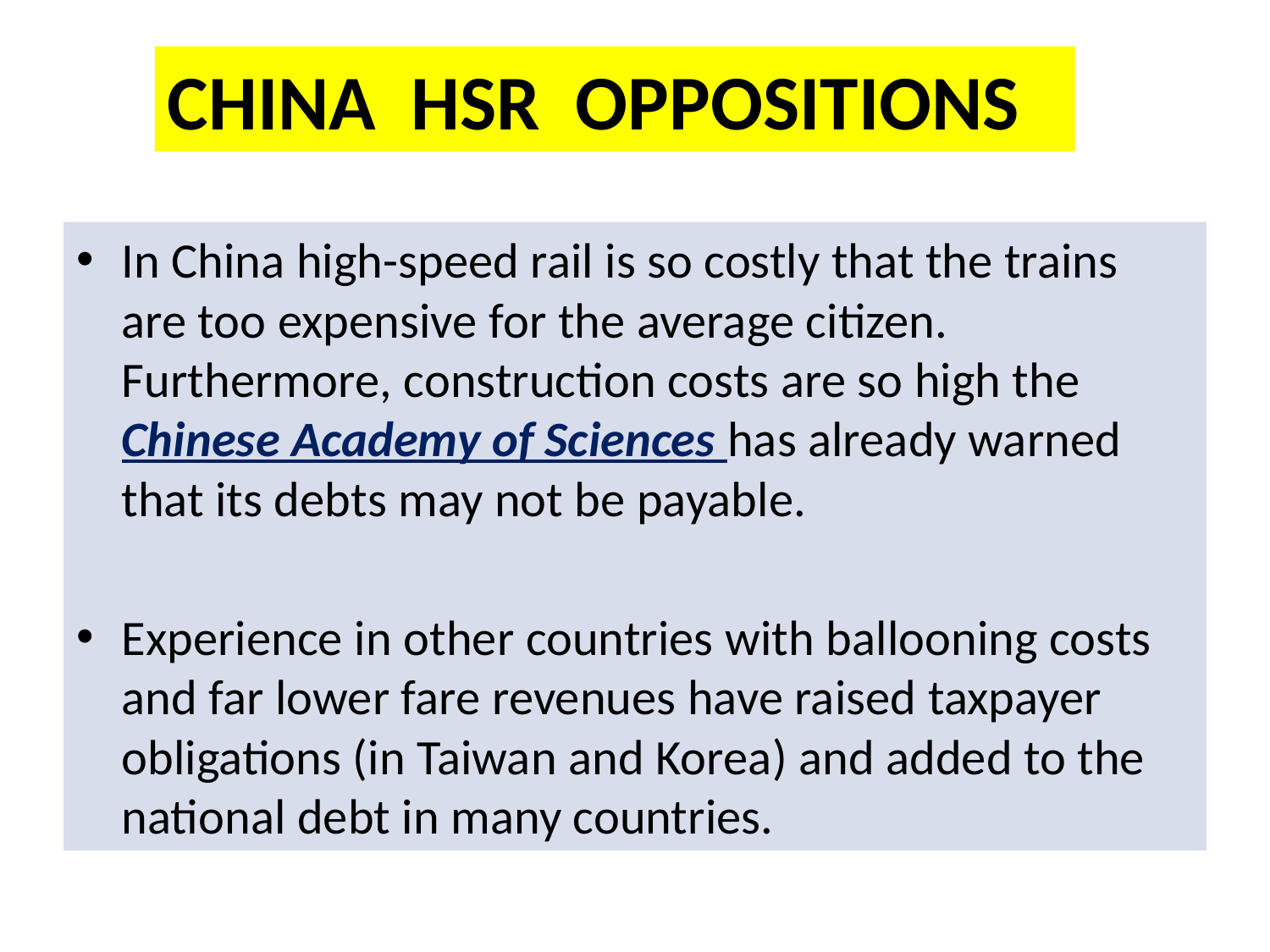

CHINA  HSR  OPPOSITIONS
In China high-speed rail is so costly that the trains are too expensive for the average citizen. Furthermore, construction costs are so high the Chinese Academy of Sciences has already warned that its debts may not be payable.

Experience in other countries with ballooning costs and far lower fare revenues have raised taxpayer obligations (in Taiwan and Korea) and added to the national debt in many countries.